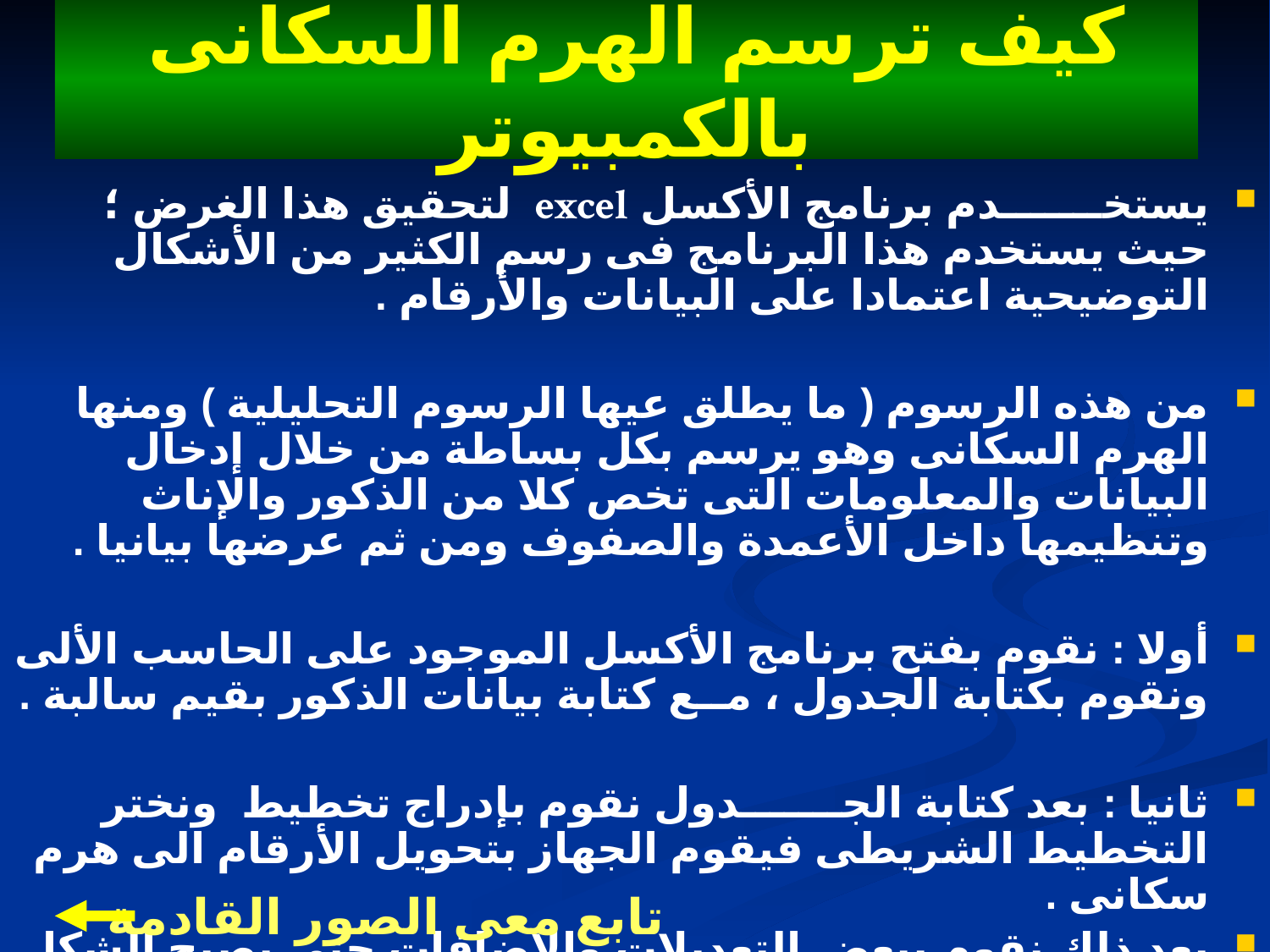

# كيف ترسم الهرم السكانى  بالكمبيوتر
يستخـــــــدم برنامج الأكسل excel  لتحقيق هذا الغرض ؛ حيث يستخدم هذا البرنامج فى رسم الكثير من الأشكال التوضيحية اعتمادا على البيانات والأرقام .

من هذه الرسوم ( ما يطلق عيها الرسوم التحليلية ) ومنها الهرم السكانى وهو يرسم بكل بساطة من خلال إدخال البيانات والمعلومات التى تخص كلا من الذكور والإناث وتنظيمها داخل الأعمدة والصفوف ومن ثم عرضها بيانيا .

أولا : نقوم بفتح برنامج الأكسل الموجود على الحاسب الألى ونقوم بكتابة الجدول ، مــع كتابة بيانات الذكور بقيم سالبة .

ثانيا : بعد كتابة الجـــــــدول نقوم بإدراج تخطيط  ونختر التخطيط الشريطى فيقوم الجهاز بتحويل الأرقام الى هرم سكانى .
بعد ذلك نقوم ببعض التعديلات والإضافات حتى يصبح الشكل مكتمل ويصبــــــــــح ومعبر.
تابع معى الصور القادمة